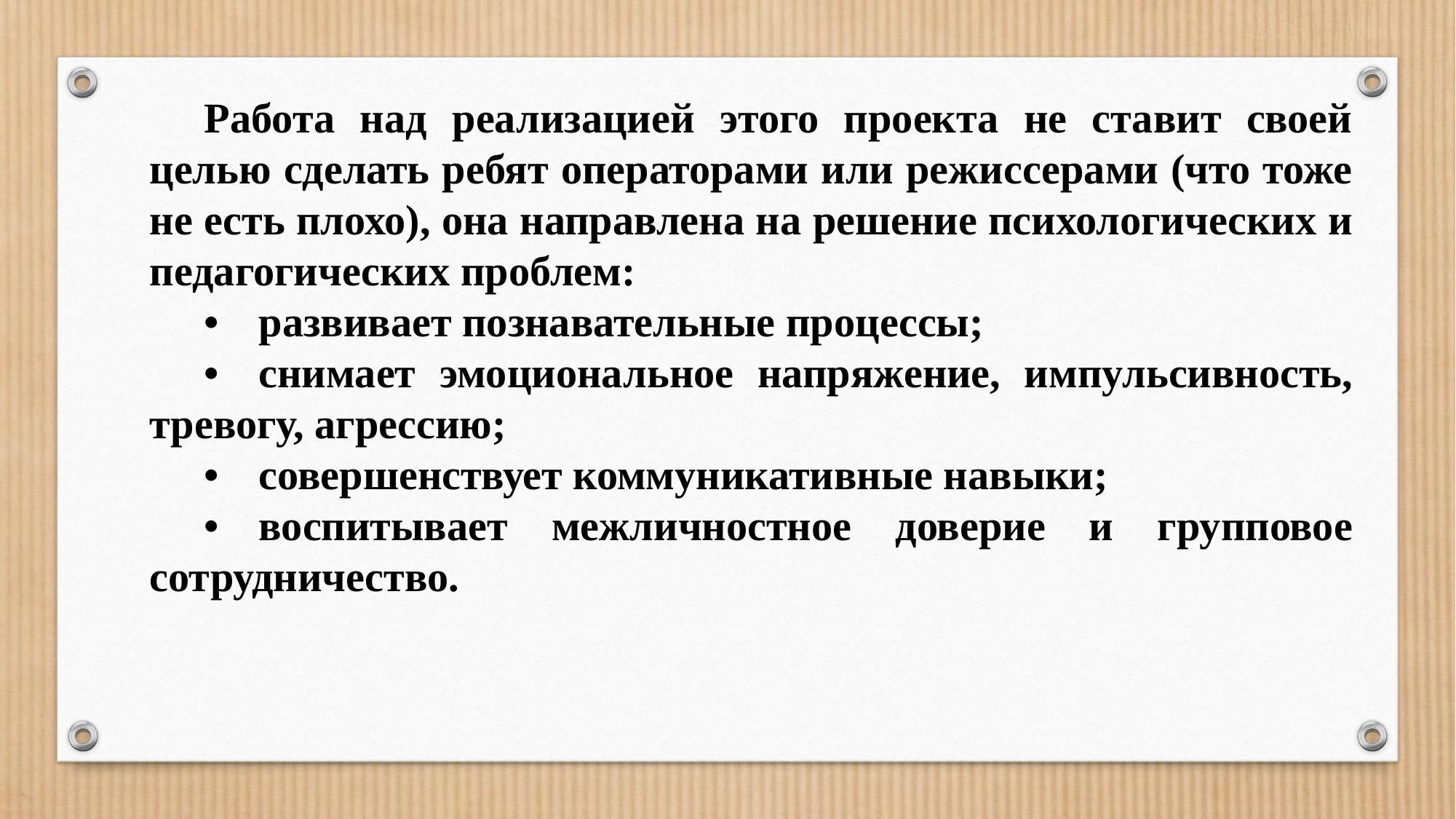

Работа над реализацией этого проекта не ставит своей целью сделать ребят операторами или режиссерами (что тоже не есть плохо), она направлена на решение психологических и педагогических проблем:
•	развивает познавательные процессы;
•	снимает эмоциональное напряжение, импульсивность, тревогу, агрессию;
•	совершенствует коммуникативные навыки;
•	воспитывает межличностное доверие и групповое сотрудничество.